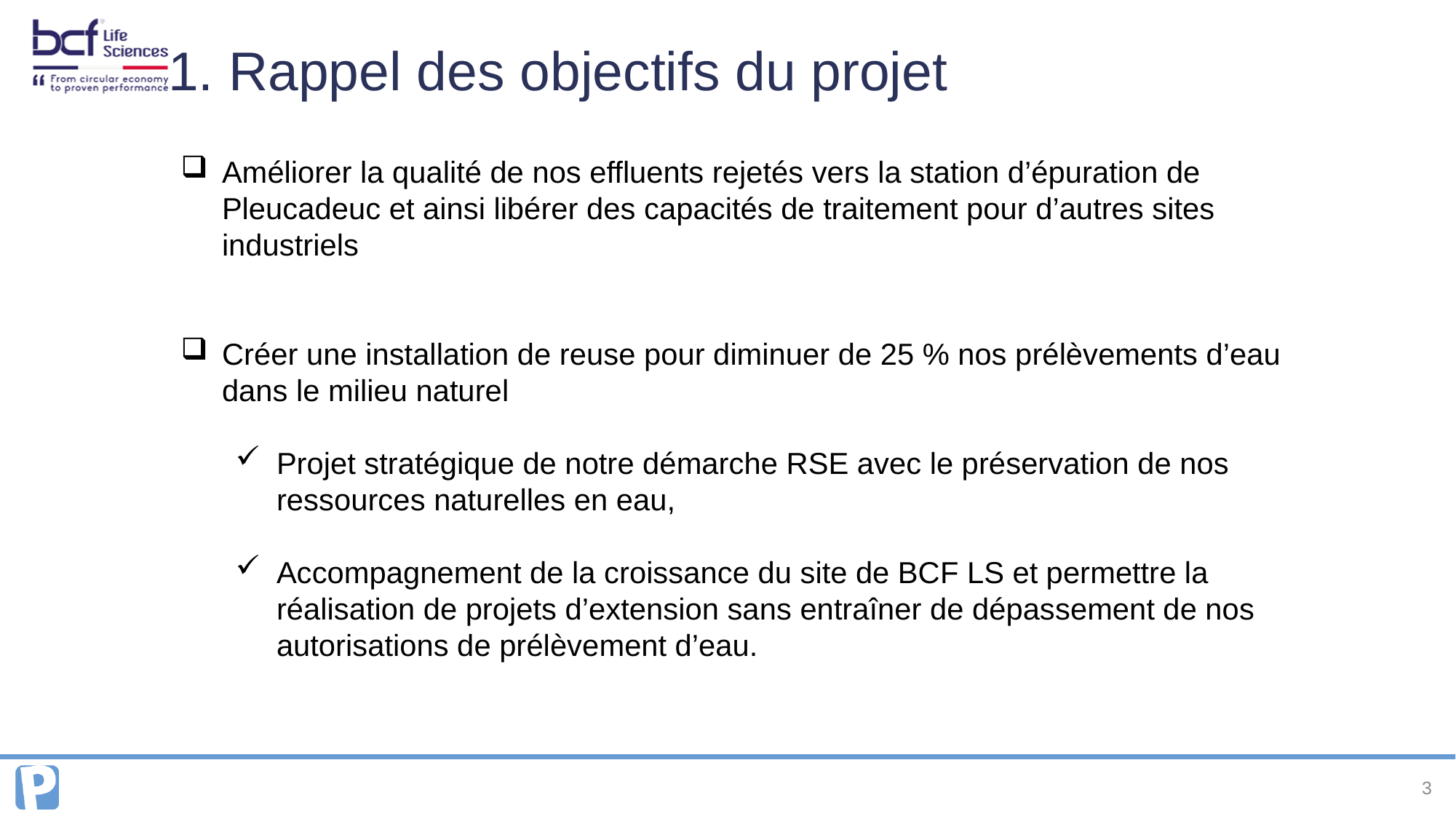

# 1. Rappel des objectifs du projet

Améliorer la qualité de nos effluents rejetés vers la station d’épuration de Pleucadeuc et ainsi libérer des capacités de traitement pour d’autres sites industriels

Créer une installation de reuse pour diminuer de 25 % nos prélèvements d’eau dans le milieu naturel

Projet stratégique de notre démarche RSE avec le préservation de nos ressources naturelles en eau,

Accompagnement de la croissance du site de BCF LS et permettre la réalisation de projets d’extension sans entraîner de dépassement de nos autorisations de prélèvement d’eau.

3